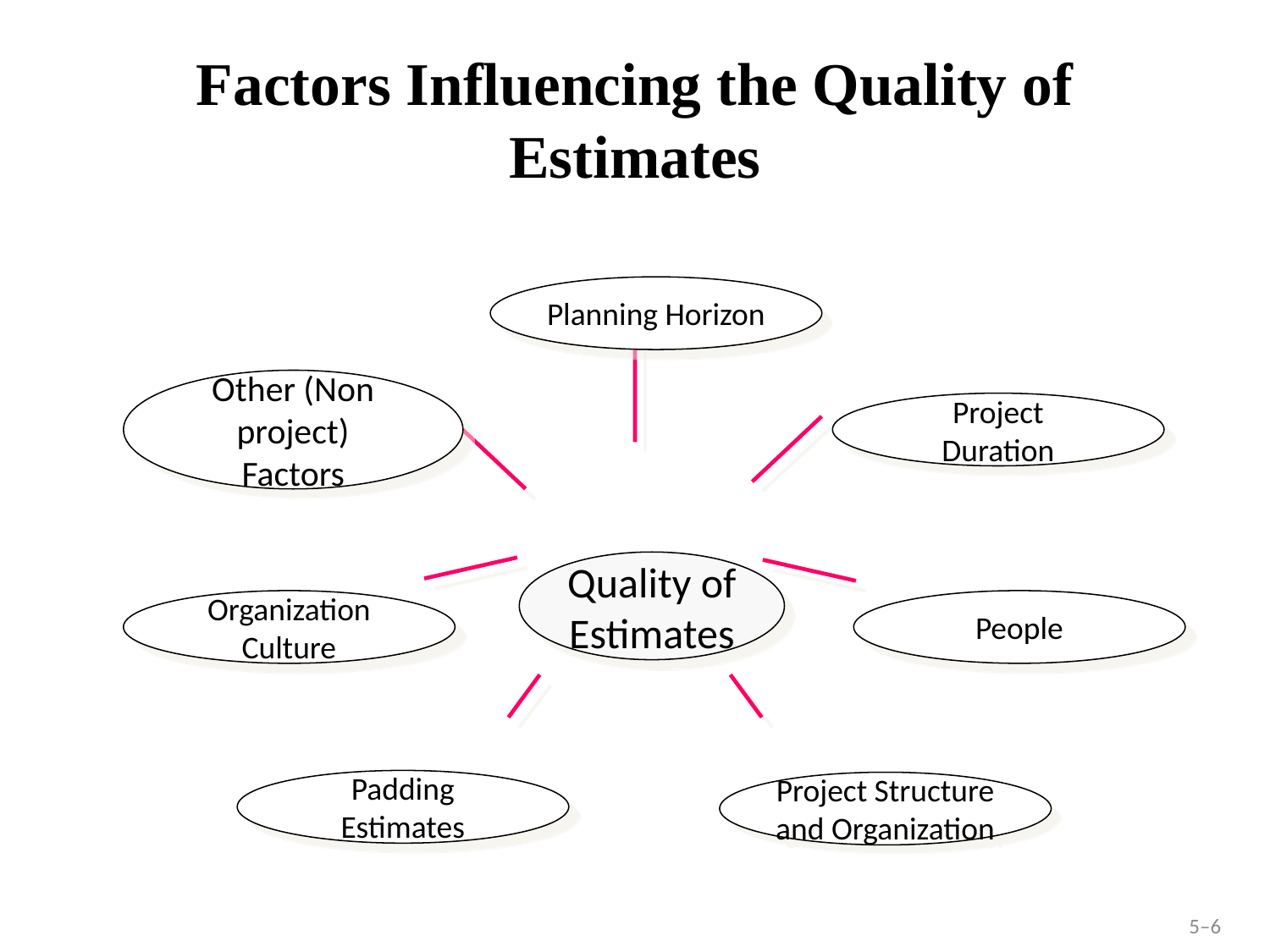

# Factors Influencing the Quality of Estimates

Planning Horizon

Other (Non project)
Factors
Project
Duration

Quality of Estimates
Organization
Culture
People

Padding
Estimates
Project Structure and Organization
5–6